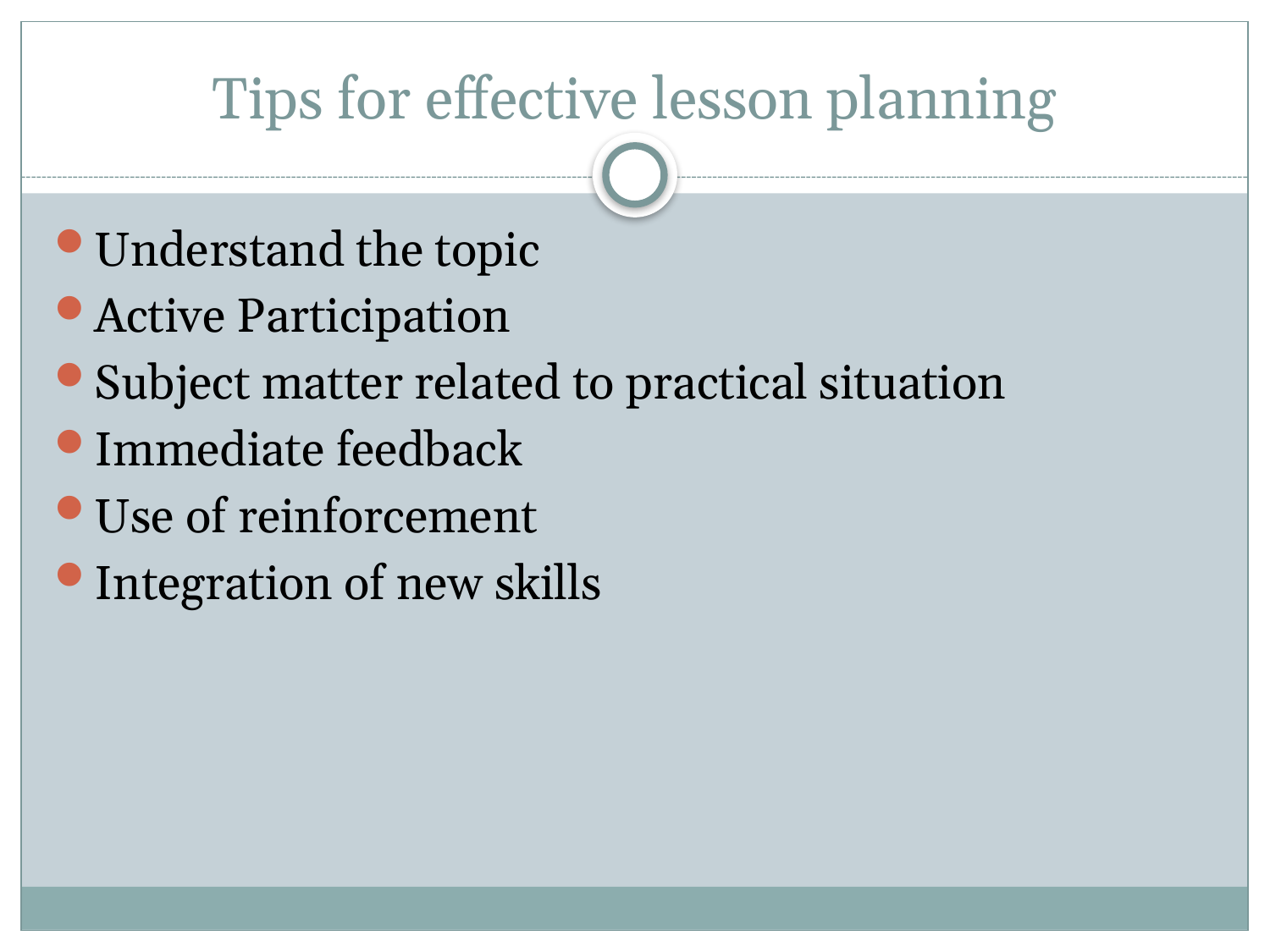

# Tips for effective lesson planning
Understand the topic
Active Participation
Subject matter related to practical situation
Immediate feedback
Use of reinforcement
Integration of new skills